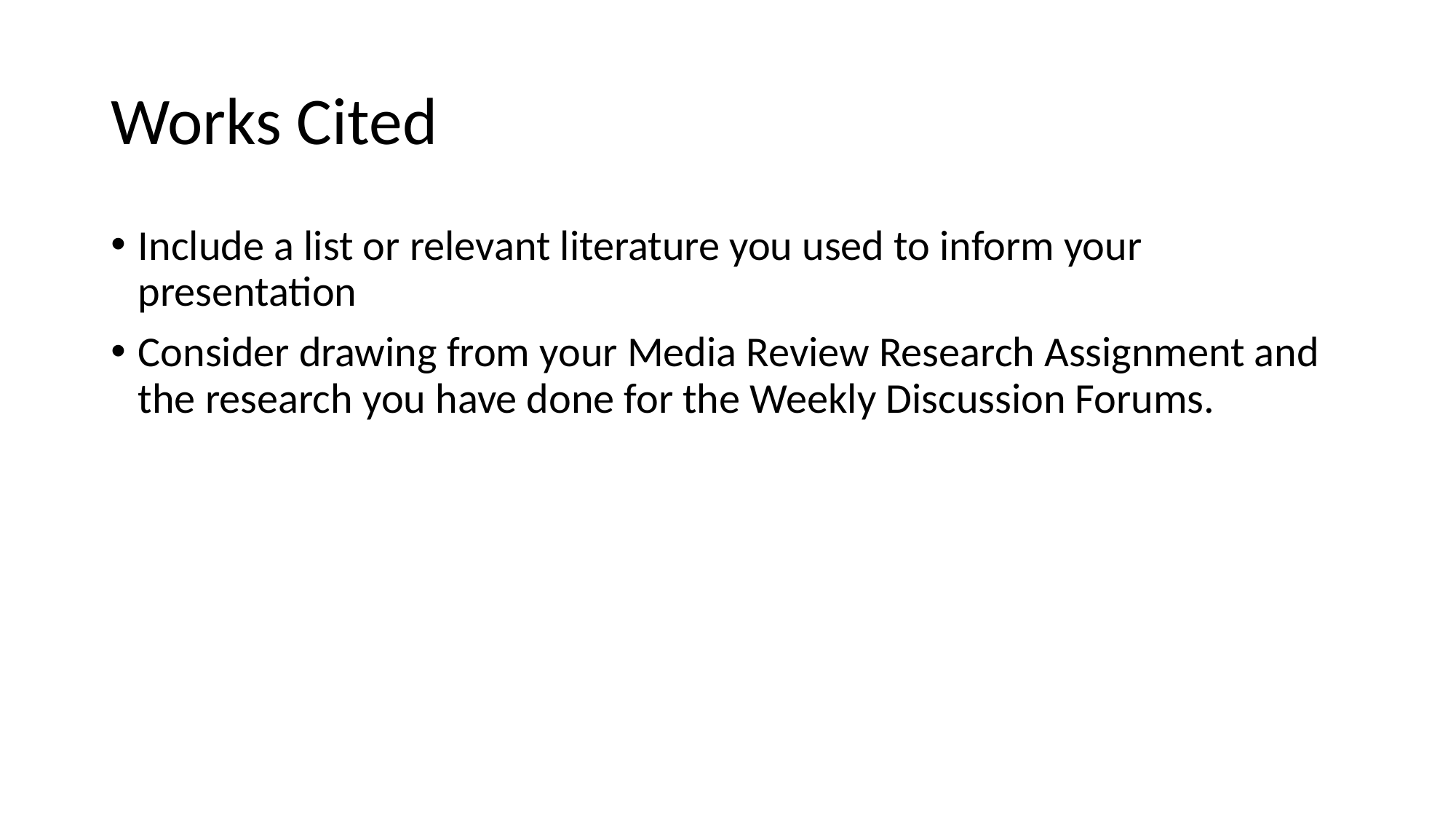

# Works Cited
Include a list or relevant literature you used to inform your presentation
Consider drawing from your Media Review Research Assignment and the research you have done for the Weekly Discussion Forums.